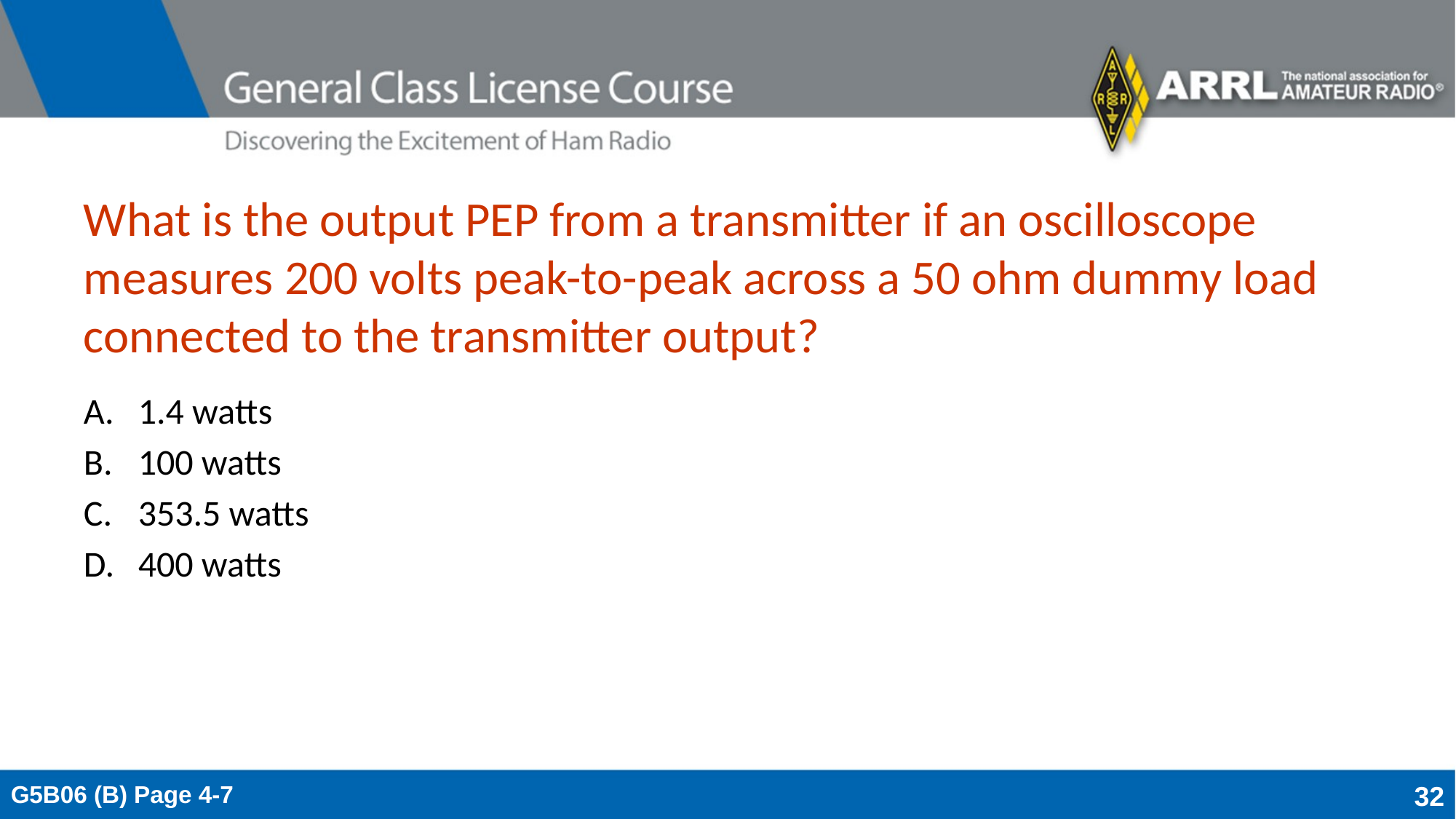

# What is the output PEP from a transmitter if an oscilloscope measures 200 volts peak-to-peak across a 50 ohm dummy load connected to the transmitter output?
1.4 watts
100 watts
353.5 watts
400 watts
G5B06 (B) Page 4-7
32